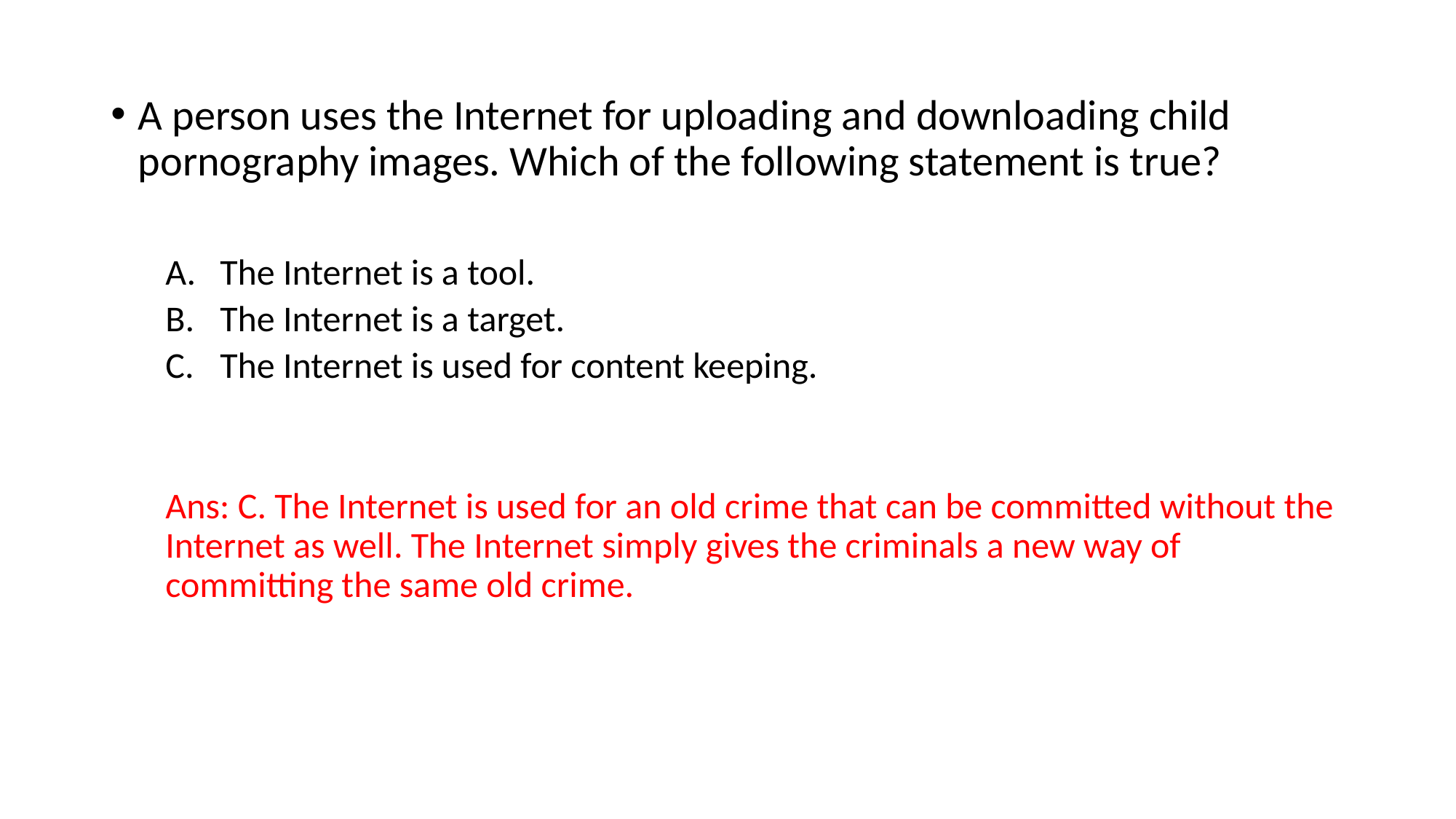

A person uses the Internet for uploading and downloading child pornography images. Which of the following statement is true?

The Internet is a tool.
The Internet is a target.
The Internet is used for content keeping.

Ans: C. The Internet is used for an old crime that can be committed without the Internet as well. The Internet simply gives the criminals a new way of committing the same old crime.